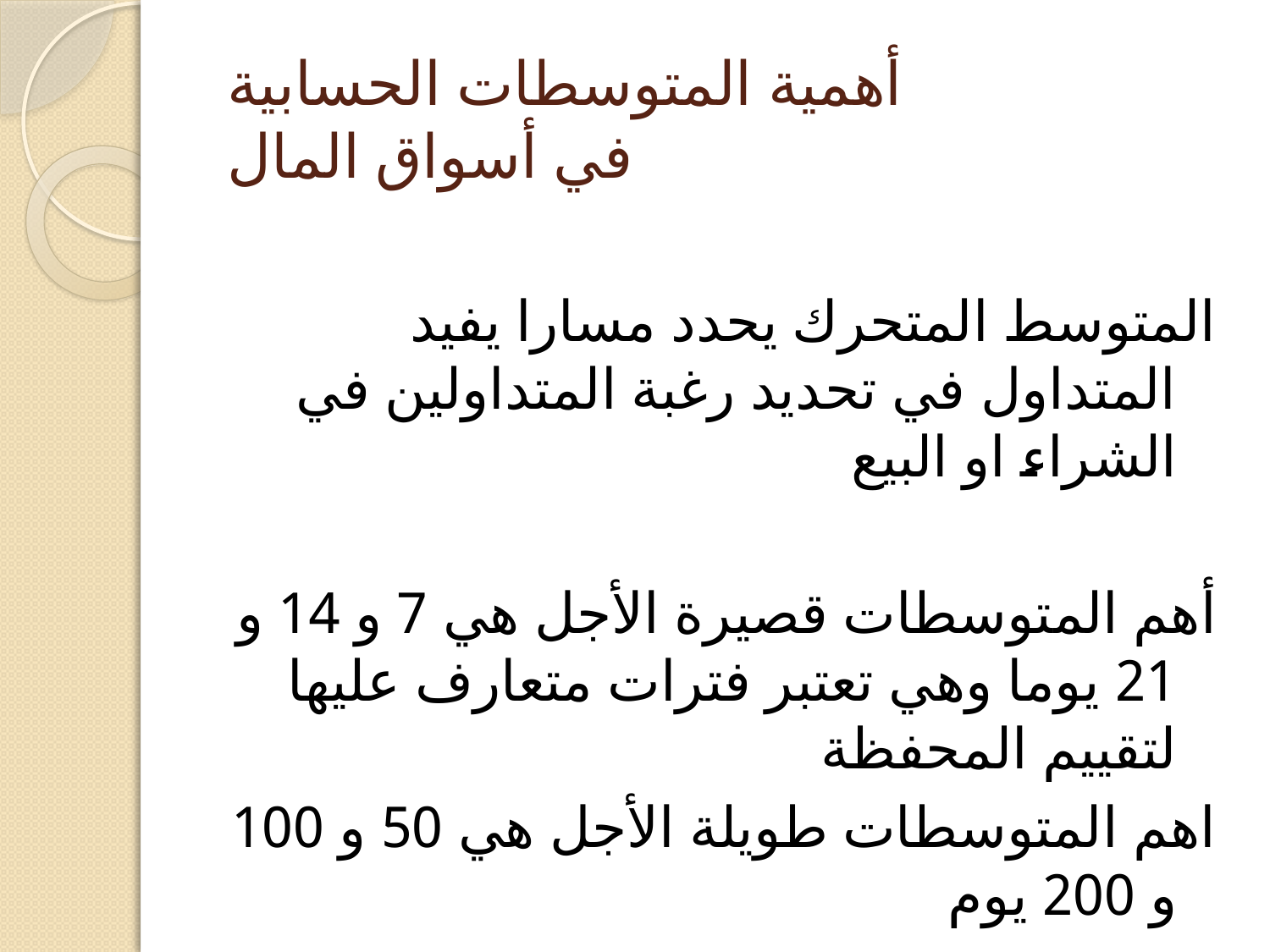

# أهمية المتوسطات الحسابية في أسواق المال

المتوسط المتحرك يحدد مسارا يفيد المتداول في تحديد رغبة المتداولين في الشراء او البيع

أهم المتوسطات قصيرة الأجل هي 7 و 14 و 21 يوما وهي تعتبر فترات متعارف عليها لتقييم المحفظة
اهم المتوسطات طويلة الأجل هي 50 و 100 و 200 يوم